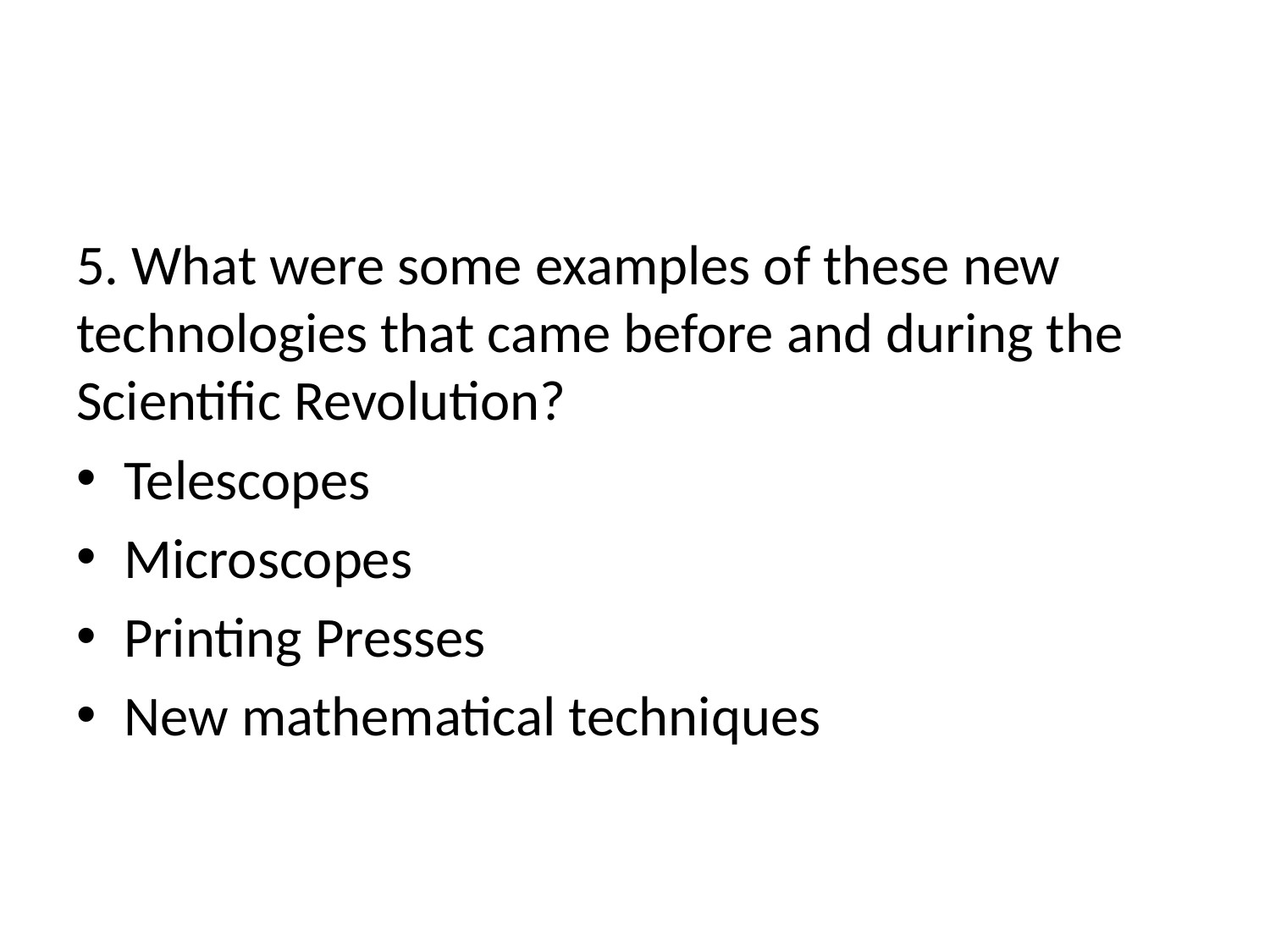

#
5. What were some examples of these new technologies that came before and during the Scientific Revolution?
Telescopes
Microscopes
Printing Presses
New mathematical techniques